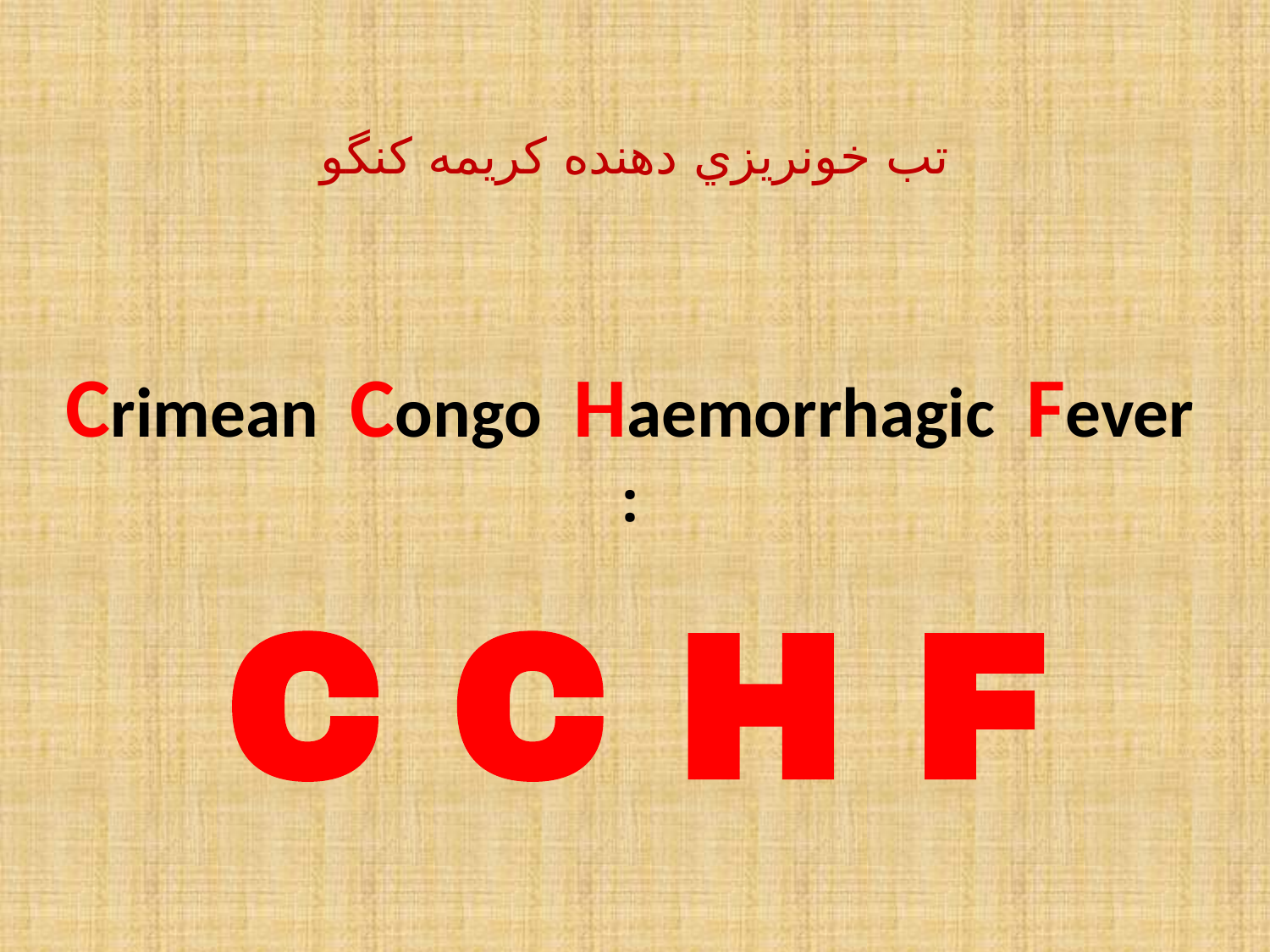

# تب خونريزي دهنده كريمه كنگو
Crimean  Congo  Haemorrhagic  Fever
:
C C H F